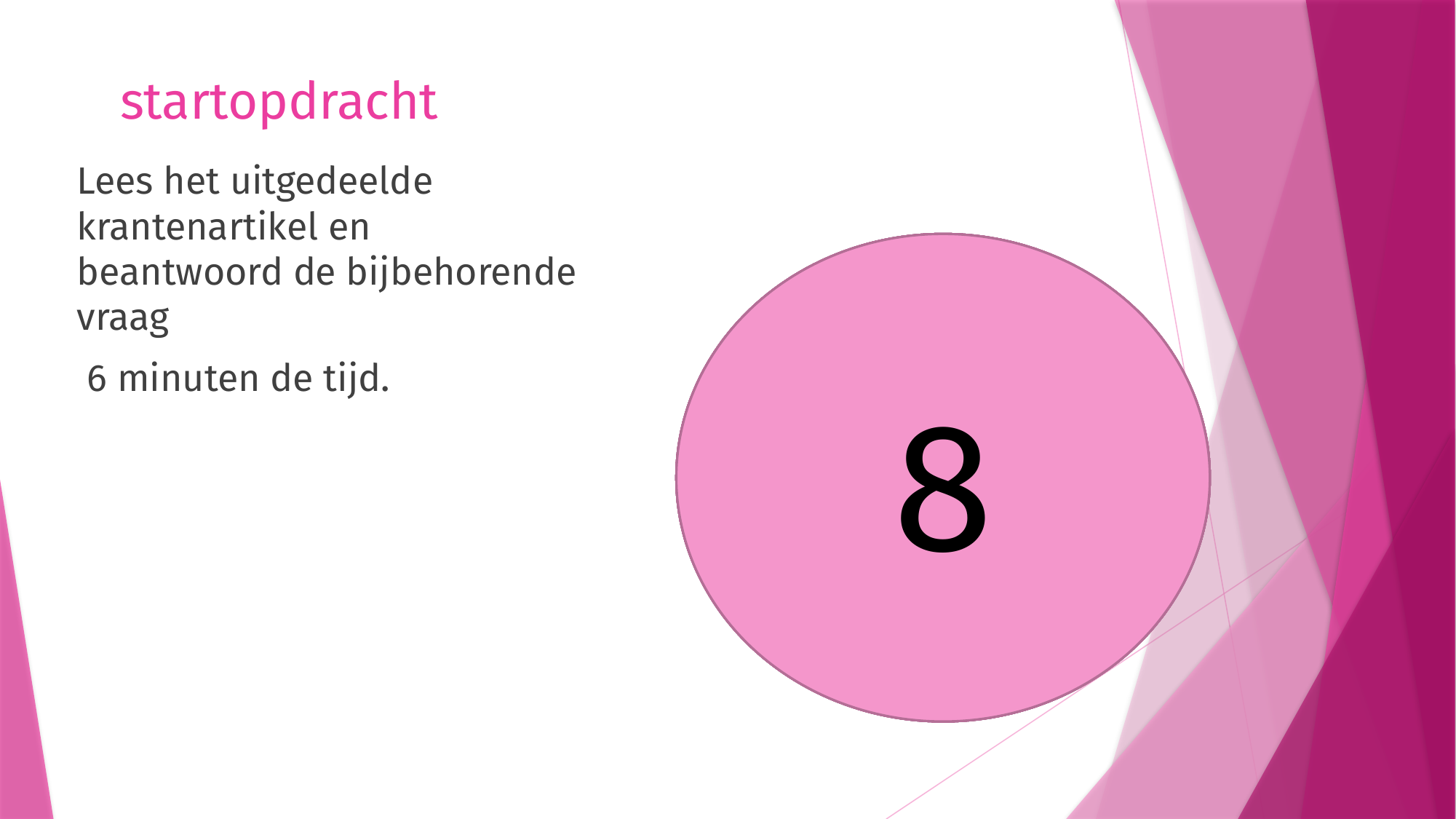

# startopdracht
Lees het uitgedeelde krantenartikel en beantwoord de bijbehorende vraag
 6 minuten de tijd.

8
5
6
7
4
3
1
2